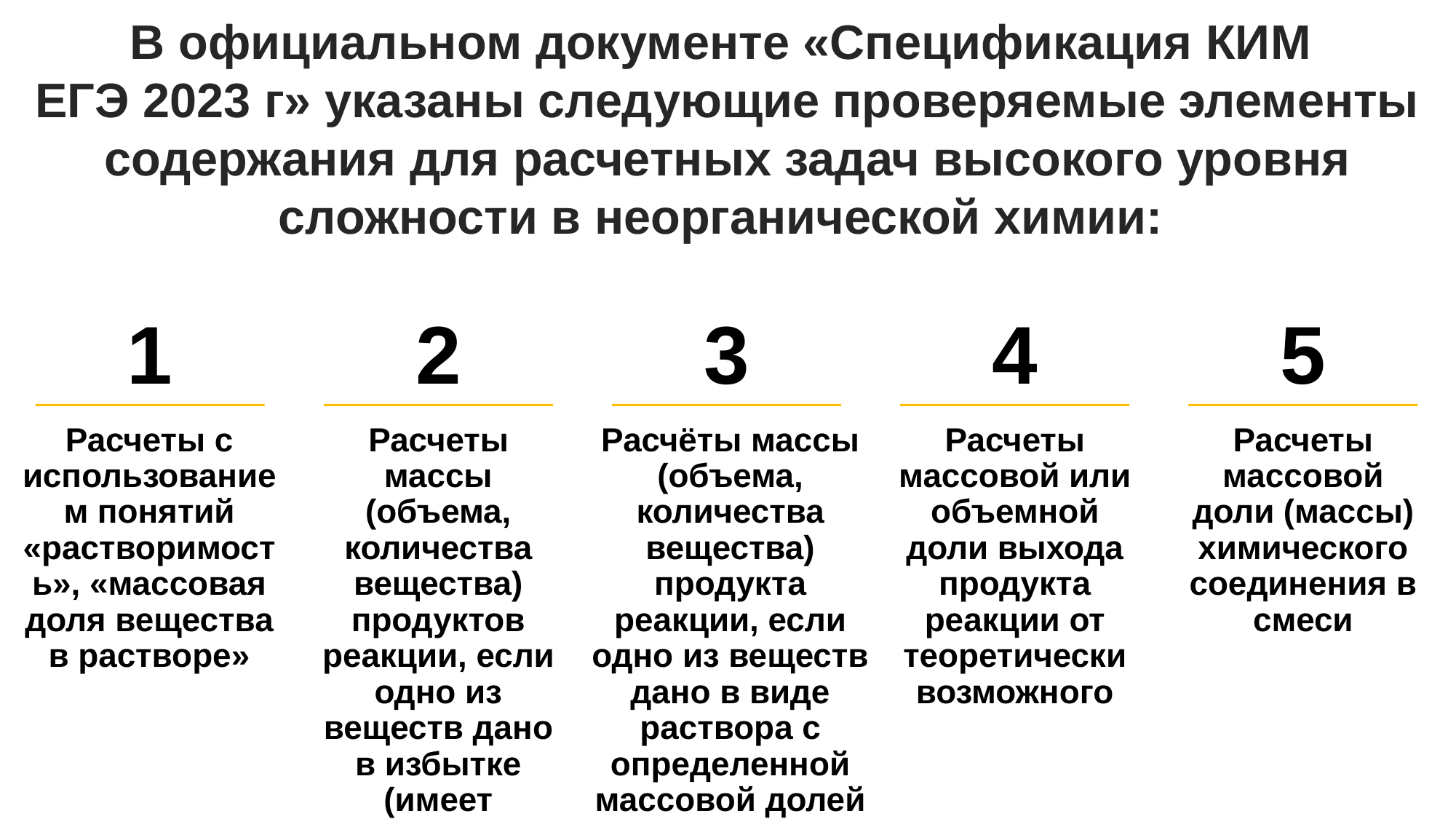

В официальном документе «Спецификация КИМ
ЕГЭ 2023 г» указаны следующие проверяемые элементы содержания для расчетных задач высокого уровня сложности в неорганической химии:
1
2
3
4
5
Расчеты массы (объема, количества вещества) продуктов реакции, если одно из веществ дано в избытке (имеет примеси)
Расчеты с использованием понятий «растворимость», «массовая доля вещества в растворе»
Расчеты массовой или объемной доли выхода продукта реакции от теоретически возможного
Расчеты массовой доли (массы) химического соединения в смеси
Расчёты массы (объема, количества вещества) продукта реакции, если одно из веществ дано в виде раствора с определенной массовой долей растворенного вещества